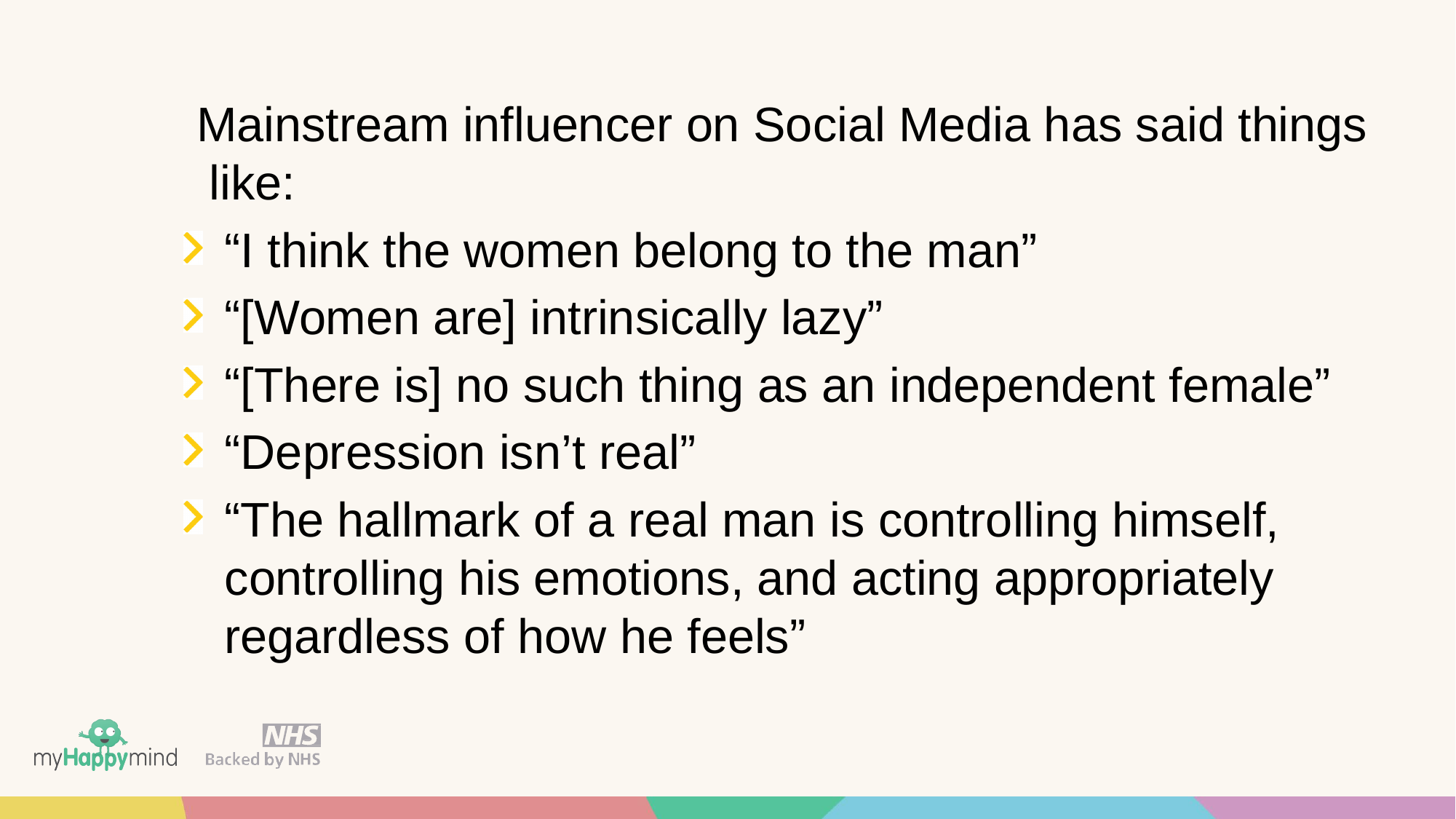

Mainstream influencer on Social Media has said things like:
“I think the women belong to the man”
“[Women are] intrinsically lazy”
“[There is] no such thing as an independent female”
“Depression isn’t real”
“The hallmark of a real man is controlling himself, controlling his emotions, and acting appropriately regardless of how he feels”